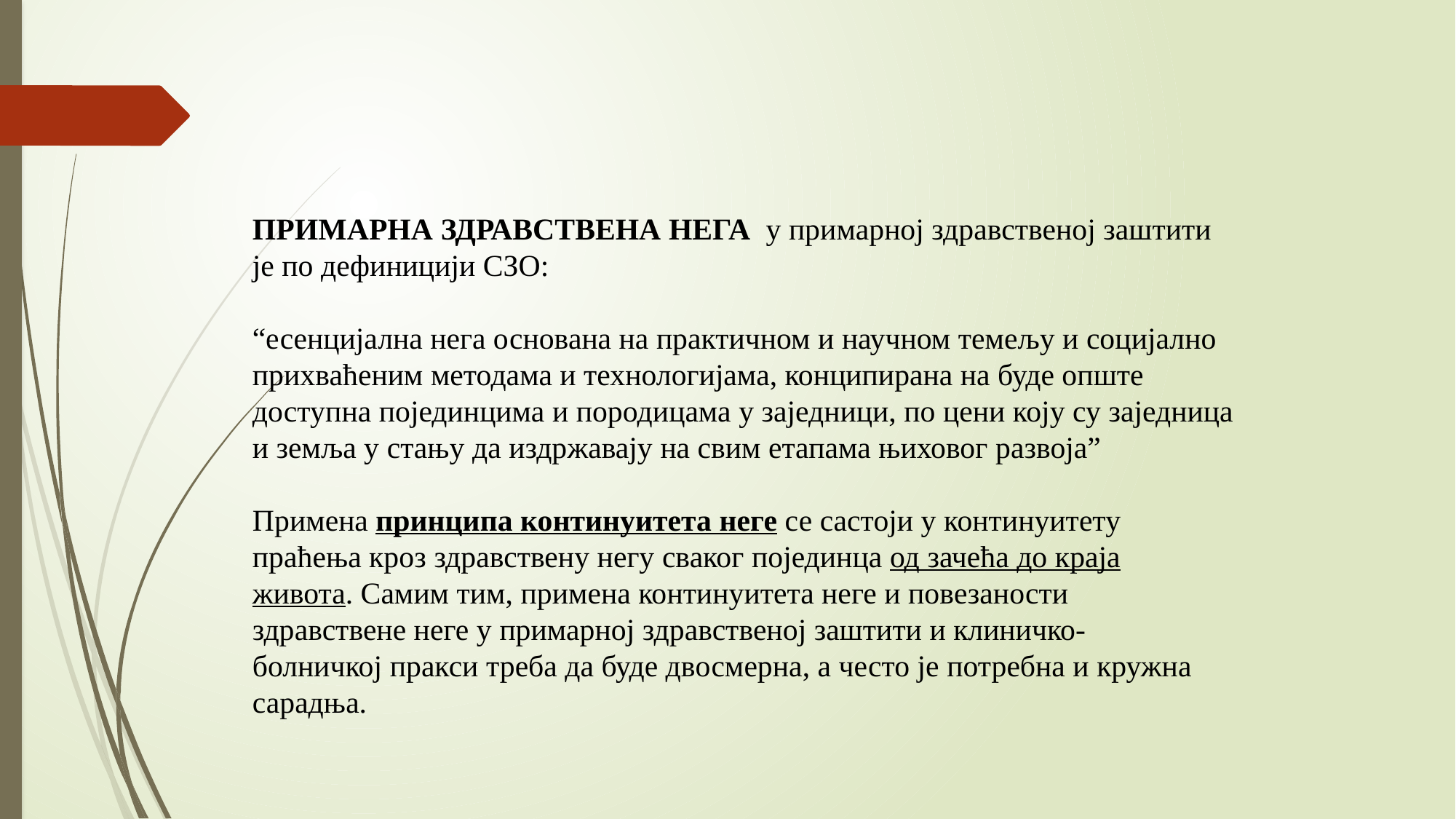

ПРИМАРНА ЗДРАВСТВЕНА НЕГА  у примарној здравственој заштити
је по дефиницији СЗО:

“есенцијална нега основана на практичном и научном темељу и социјално
прихваћеним методама и технологијама, конципирана на буде опште
доступна појединцима и породицама у заједници, по цени коју су заједница
и земља у стању да издржавају на свим етапама њиховог развоја”

Примена принципа континуитета неге се састоји у континуитету
праћења кроз здравствену негу сваког појединца од зачећа до краја
живота. Самим тим, примена континуитета неге и повезаности
здравствене неге у примарној здравственој заштити и клиничко-
болничкој пракси треба да буде двосмерна, а често је потребна и кружна
сарадња.